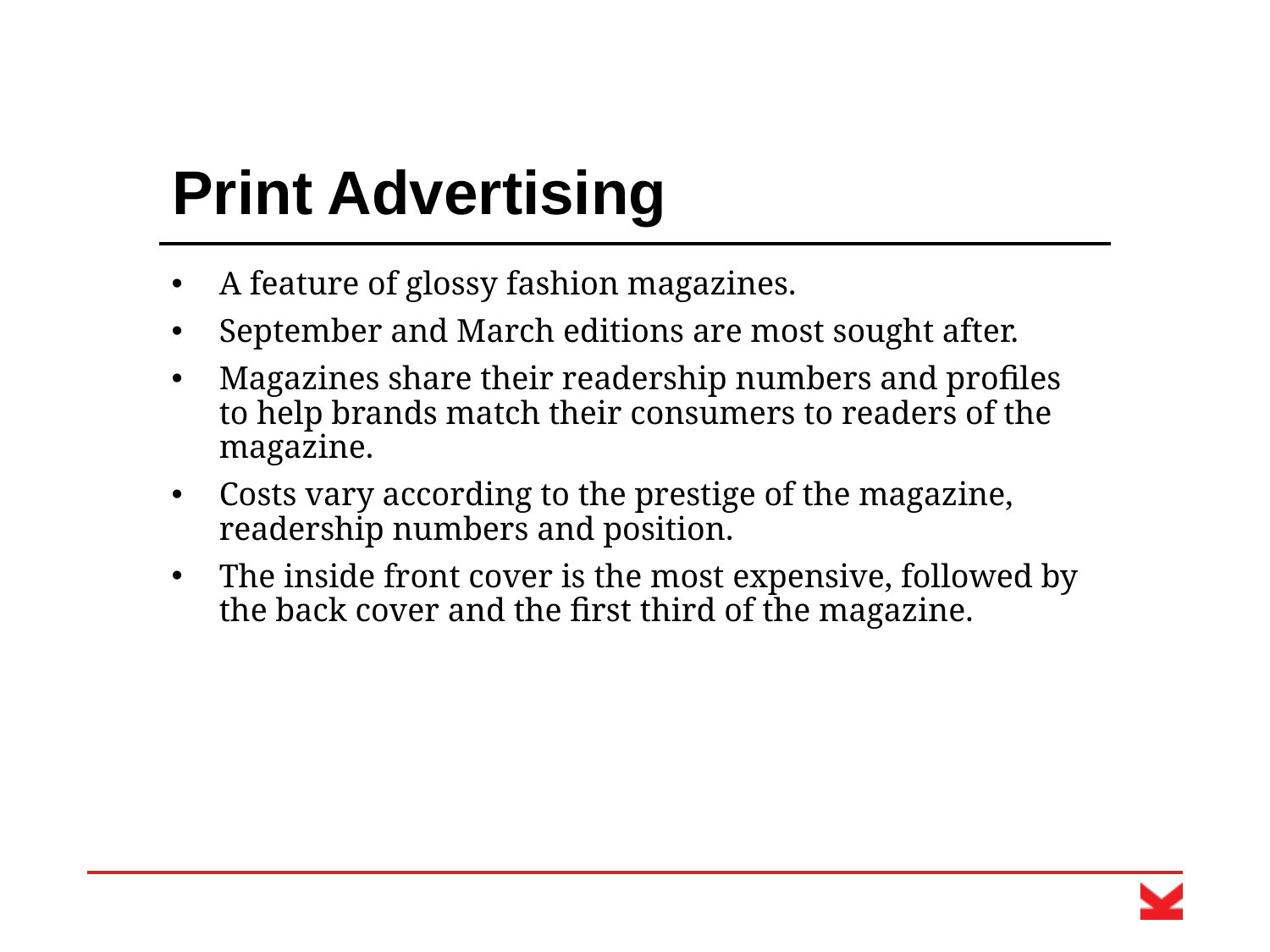

# Print Advertising
A feature of glossy fashion magazines.
September and March editions are most sought after.
Magazines share their readership numbers and profiles to help brands match their consumers to readers of the magazine.
Costs vary according to the prestige of the magazine, readership numbers and position.
The inside front cover is the most expensive, followed by the back cover and the first third of the magazine.